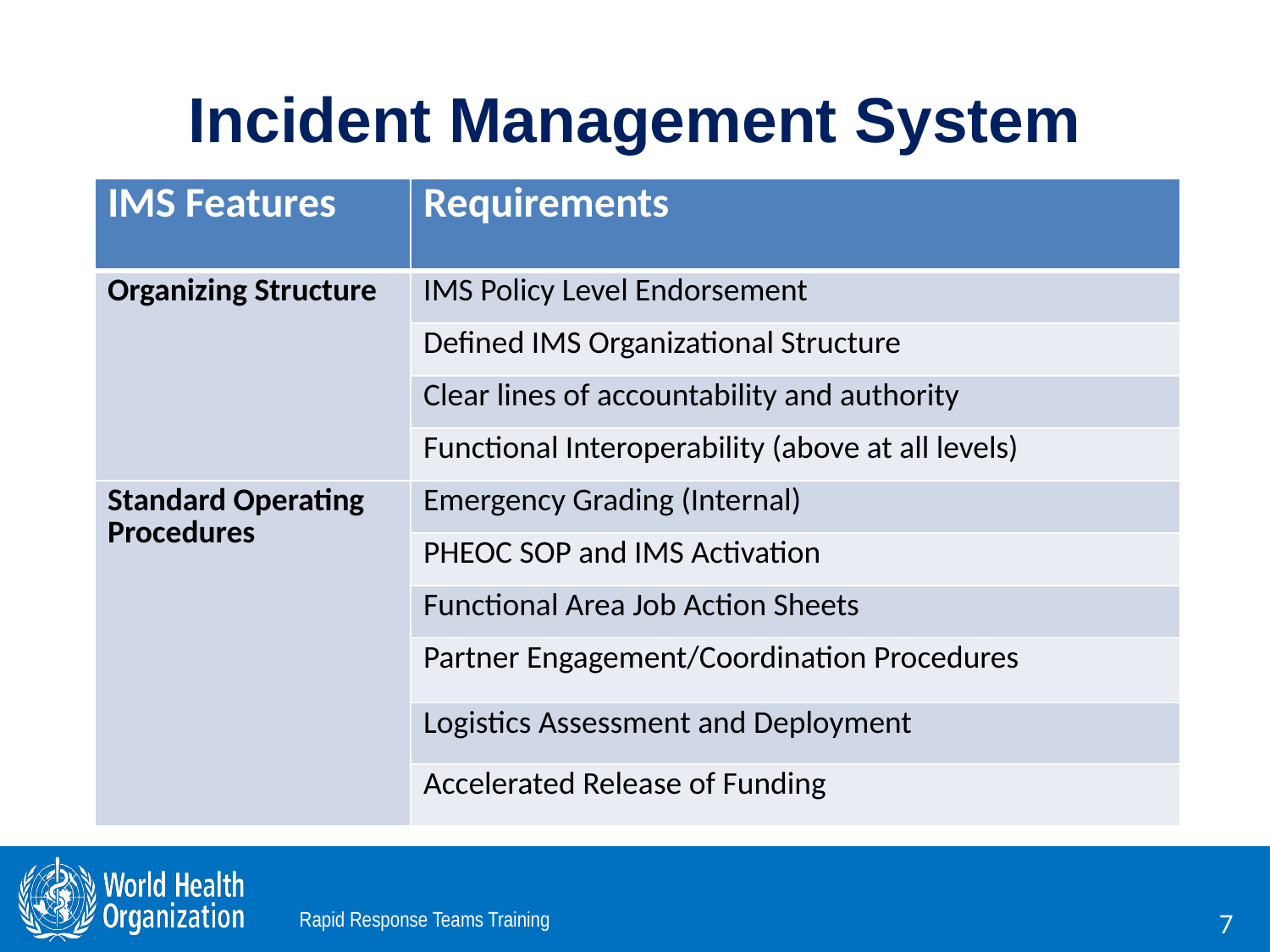

# Incident Management System
| IMS Features | Requirements |
| --- | --- |
| Organizing Structure | IMS Policy Level Endorsement |
|  | Defined IMS Organizational Structure |
|  | Clear lines of accountability and authority |
|  | Functional Interoperability (above at all levels) |
| Standard Operating Procedures | Emergency Grading (Internal) |
|  | PHEOC SOP and IMS Activation |
|  | Functional Area Job Action Sheets |
|  | Partner Engagement/Coordination Procedures |
|  | Logistics Assessment and Deployment |
|  | Accelerated Release of Funding |